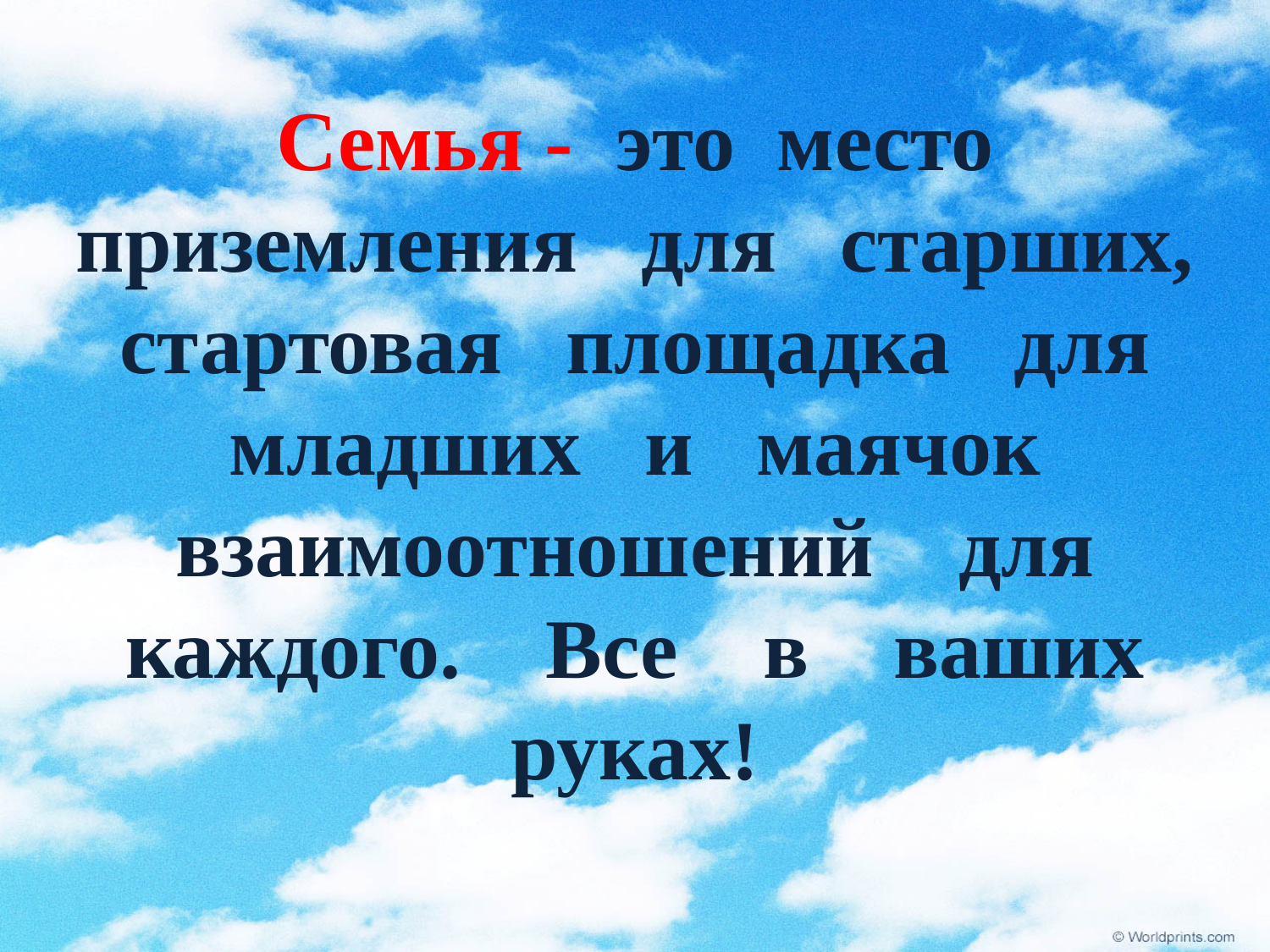

# Семья -  это  место приземления   для   старших, стартовая   площадка   для младших   и   маячок взаимоотношений    для каждого.    Все    в    ваших руках!
     Вс

о